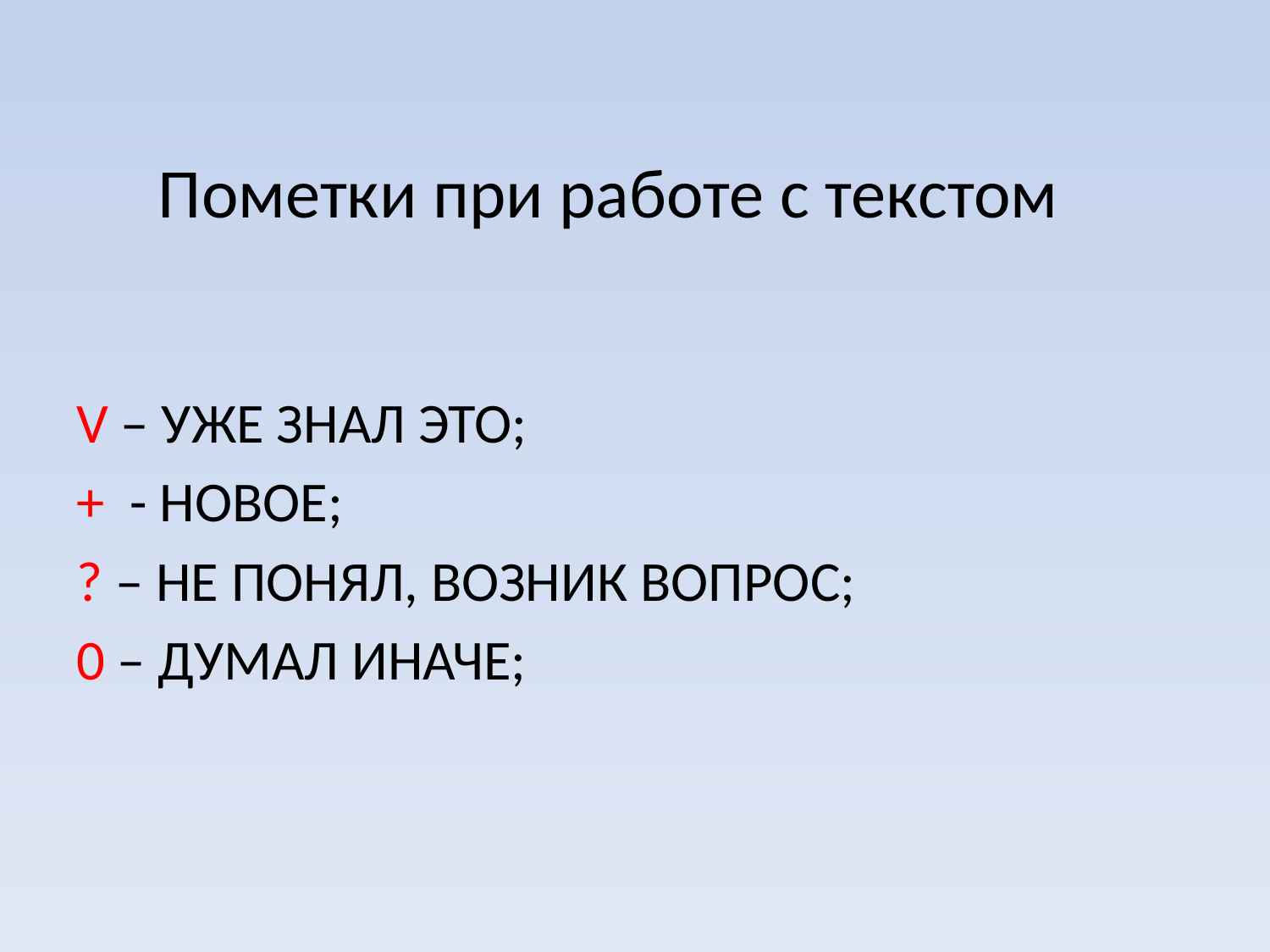

# Пометки при работе с текстом

V – УЖЕ ЗНАЛ ЭТО;
+  - НОВОЕ;
? – НЕ ПОНЯЛ, ВОЗНИК ВОПРОС;
0 – ДУМАЛ ИНАЧЕ;